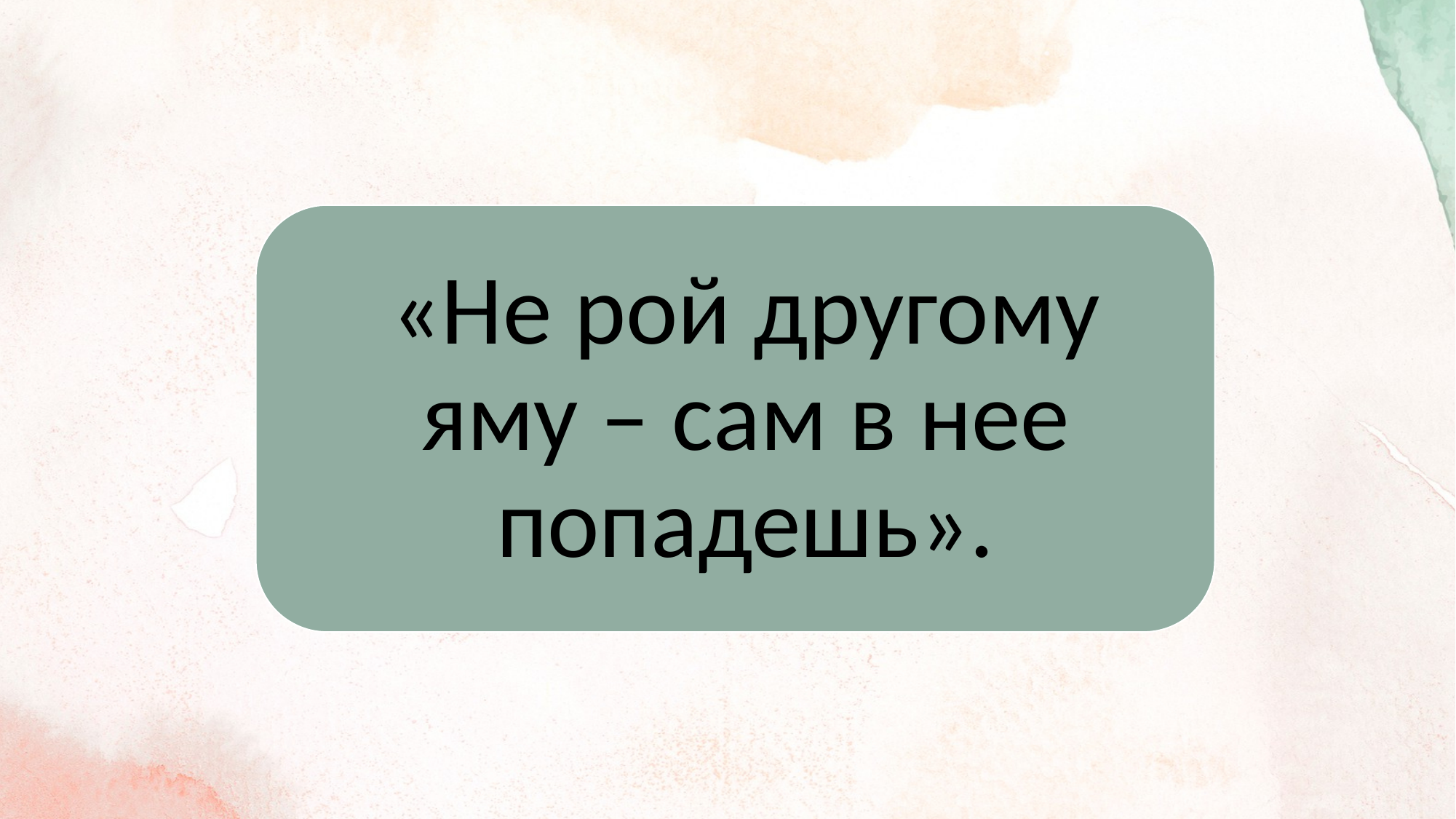

«Не рой другому яму – сам в нее попадешь».